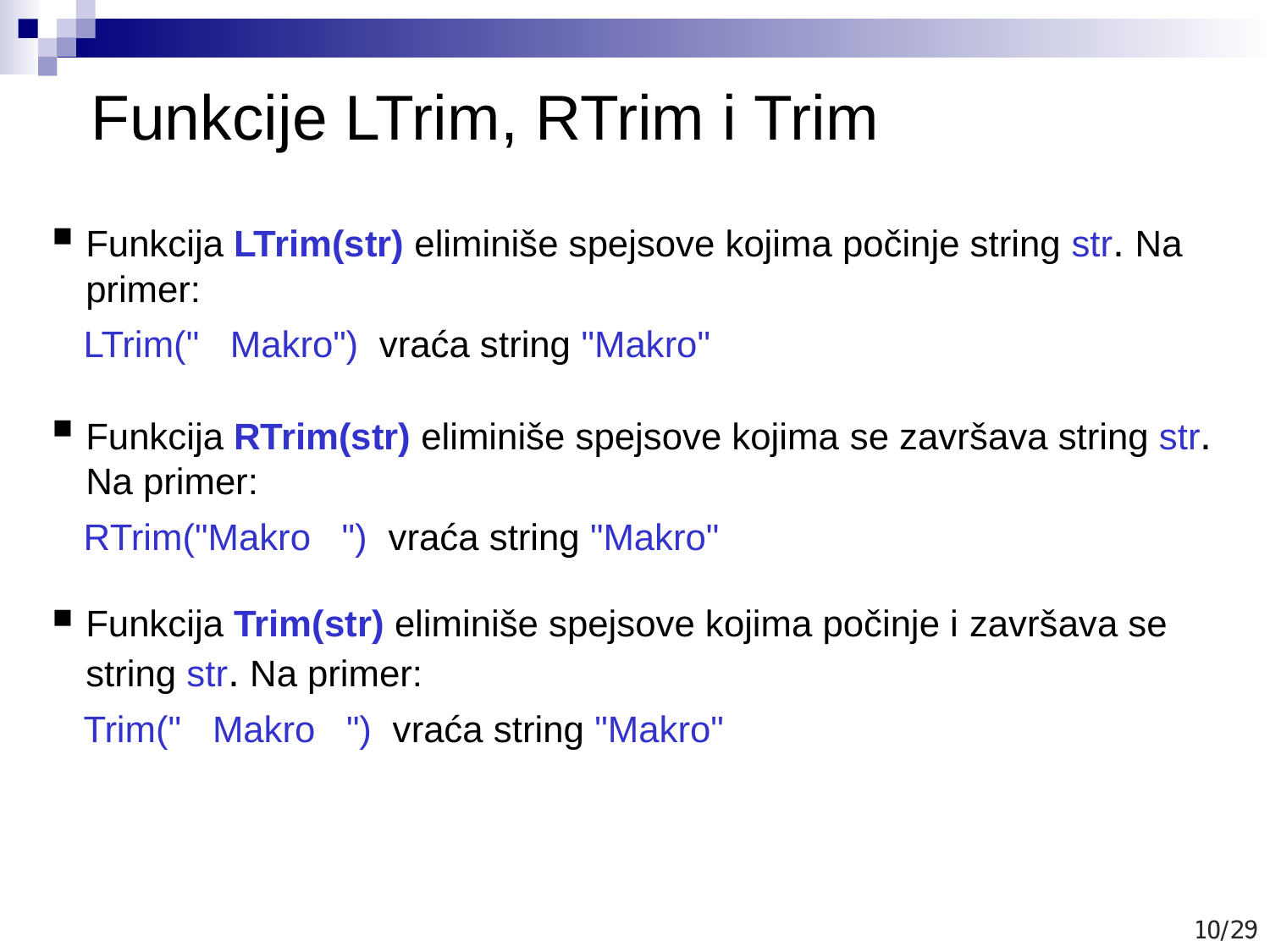

# Funkcije LTrim, RTrim i Trim
Funkcija LTrim(str) eliminiše spejsove kojima počinje string str. Na primer:
   LTrim("   Makro")  vraća string "Makro"
Funkcija RTrim(str) eliminiše spejsove kojima se završava string str. Na primer:
   RTrim("Makro   ")  vraća string "Makro"
Funkcija Trim(str) eliminiše spejsove kojima počinje i završava se string str. Na primer:
   Trim("   Makro   ")  vraća string "Makro"
10/29